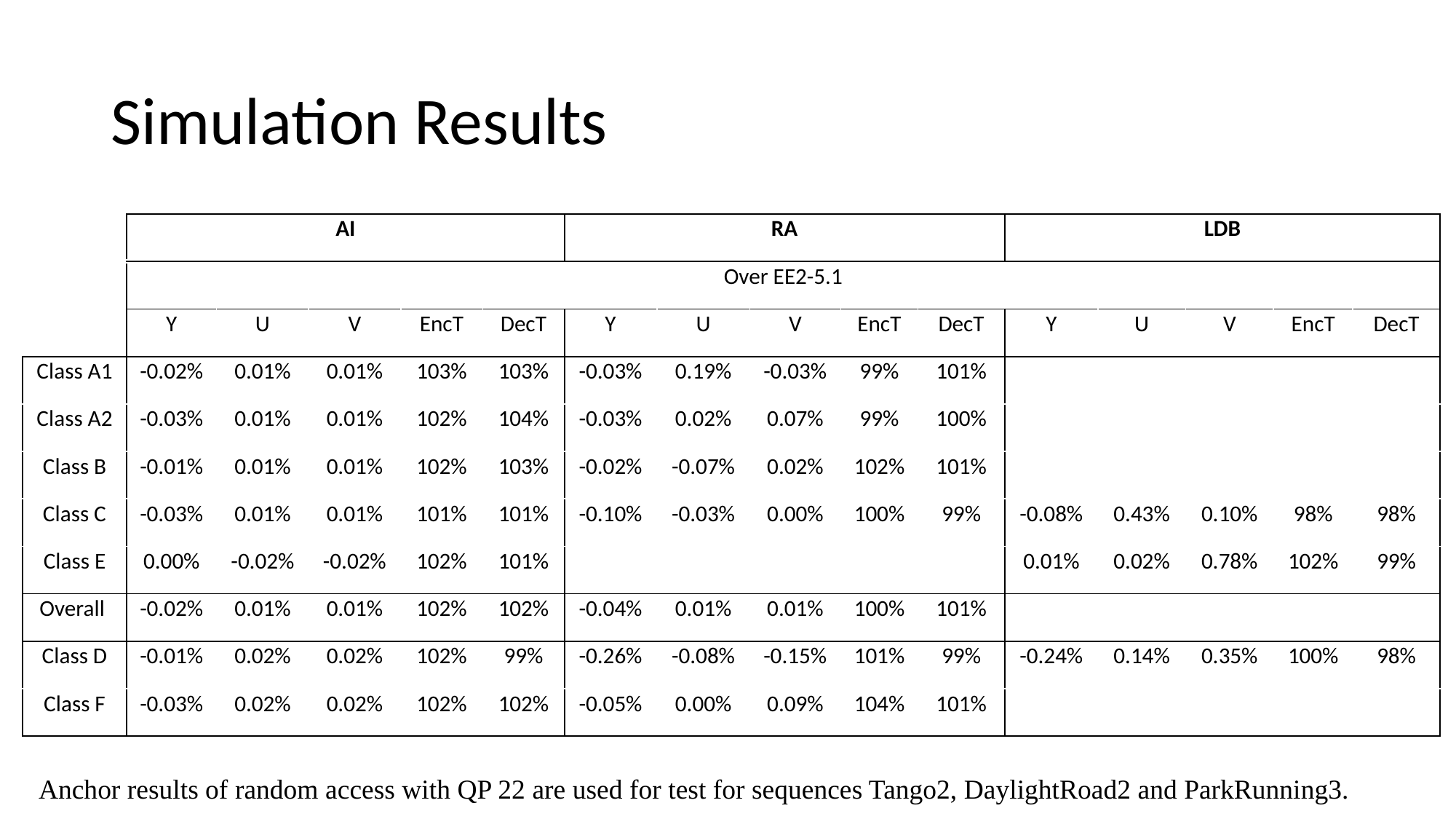

# Simulation Results
|  | AI |  |  |  |  | RA |  |  |  |  | LDB |  |  |  |  |
| --- | --- | --- | --- | --- | --- | --- | --- | --- | --- | --- | --- | --- | --- | --- | --- |
|  | Over EE2-5.1 |  |  |  |  |  |  |  |  |  |  |  |  |  |  |
|  | Y | U | V | EncT | DecT | Y | U | V | EncT | DecT | Y | U | V | EncT | DecT |
| Class A1 | -0.02% | 0.01% | 0.01% | 103% | 103% | -0.03% | 0.19% | -0.03% | 99% | 101% |  |  |  |  |  |
| Class A2 | -0.03% | 0.01% | 0.01% | 102% | 104% | -0.03% | 0.02% | 0.07% | 99% | 100% |  |  |  |  |  |
| Class B | -0.01% | 0.01% | 0.01% | 102% | 103% | -0.02% | -0.07% | 0.02% | 102% | 101% |  |  |  |  |  |
| Class C | -0.03% | 0.01% | 0.01% | 101% | 101% | -0.10% | -0.03% | 0.00% | 100% | 99% | -0.08% | 0.43% | 0.10% | 98% | 98% |
| Class E | 0.00% | -0.02% | -0.02% | 102% | 101% |  |  |  |  |  | 0.01% | 0.02% | 0.78% | 102% | 99% |
| Overall | -0.02% | 0.01% | 0.01% | 102% | 102% | -0.04% | 0.01% | 0.01% | 100% | 101% |  |  |  |  |  |
| Class D | -0.01% | 0.02% | 0.02% | 102% | 99% | -0.26% | -0.08% | -0.15% | 101% | 99% | -0.24% | 0.14% | 0.35% | 100% | 98% |
| Class F | -0.03% | 0.02% | 0.02% | 102% | 102% | -0.05% | 0.00% | 0.09% | 104% | 101% |  |  |  |  |  |
Anchor results of random access with QP 22 are used for test for sequences Tango2, DaylightRoad2 and ParkRunning3.